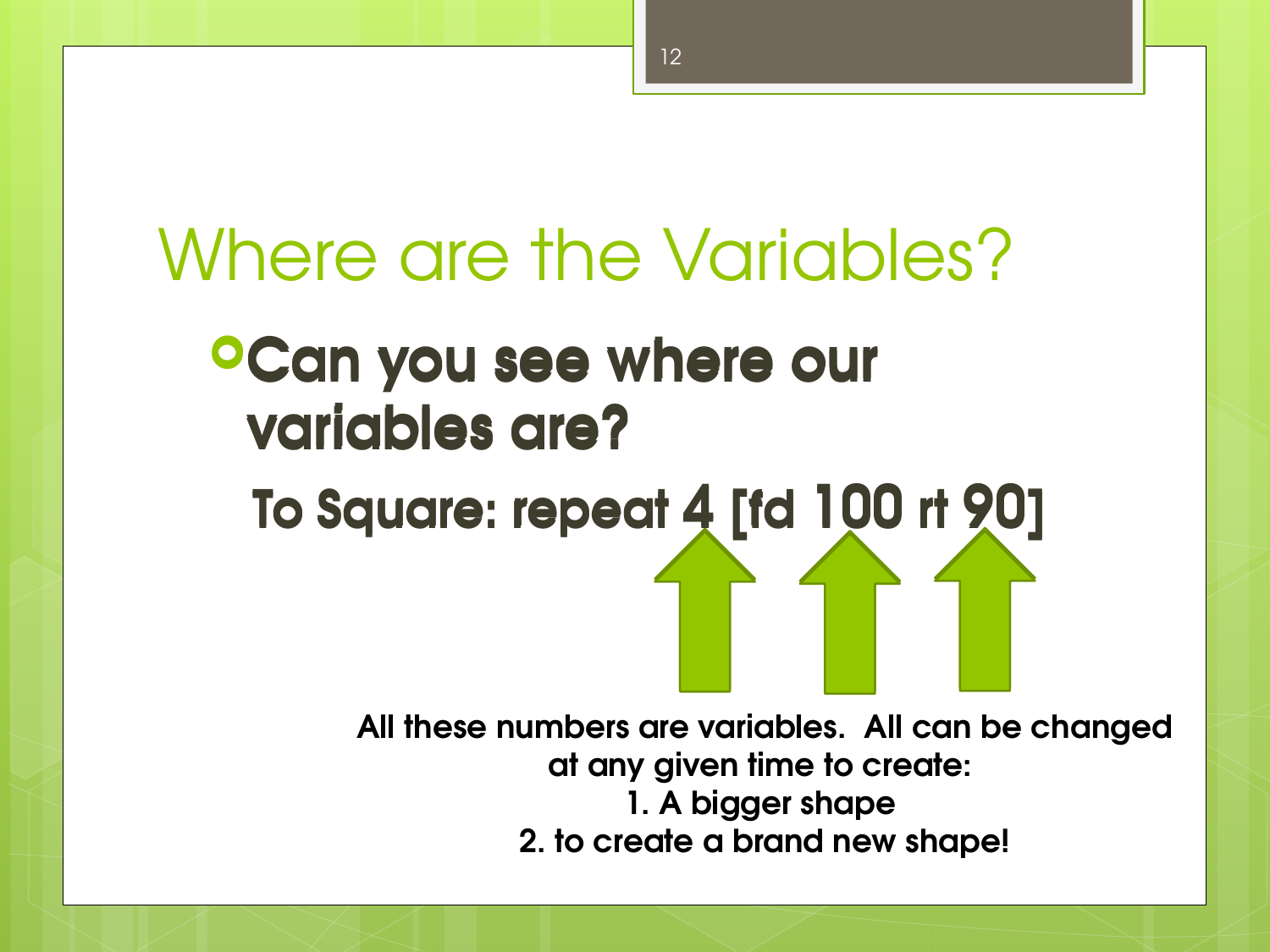

12
# Where are the Variables?
Can you see where our variables are?
To Square: repeat 4 [fd 100 rt 90]
Can you see where our variables are?
To Square: repeat 4 [fd 100 rt 90]

All these numbers are variables.  All can be changed at any given time to create:
1. A bigger shape
2. to create a brand new shape!